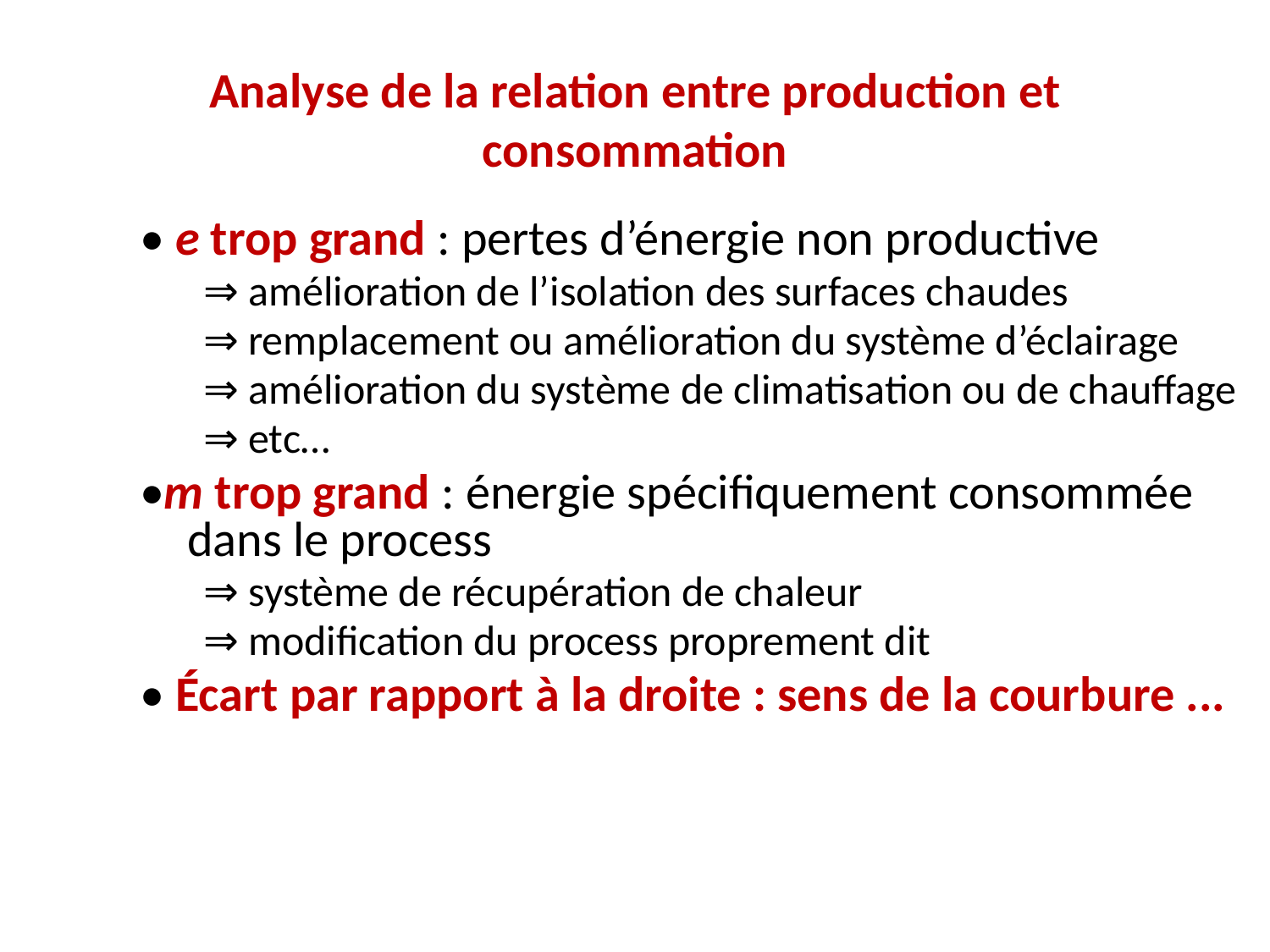

# Analyse de la relation entre production et consommation
• e trop grand : pertes d’énergie non productive
⇒ amélioration de l’isolation des surfaces chaudes
⇒ remplacement ou amélioration du système d’éclairage
⇒ amélioration du système de climatisation ou de chauffage
⇒ etc…
•m trop grand : énergie spécifiquement consommée dans le process
⇒ système de récupération de chaleur
⇒ modification du process proprement dit
• Écart par rapport à la droite : sens de la courbure ...